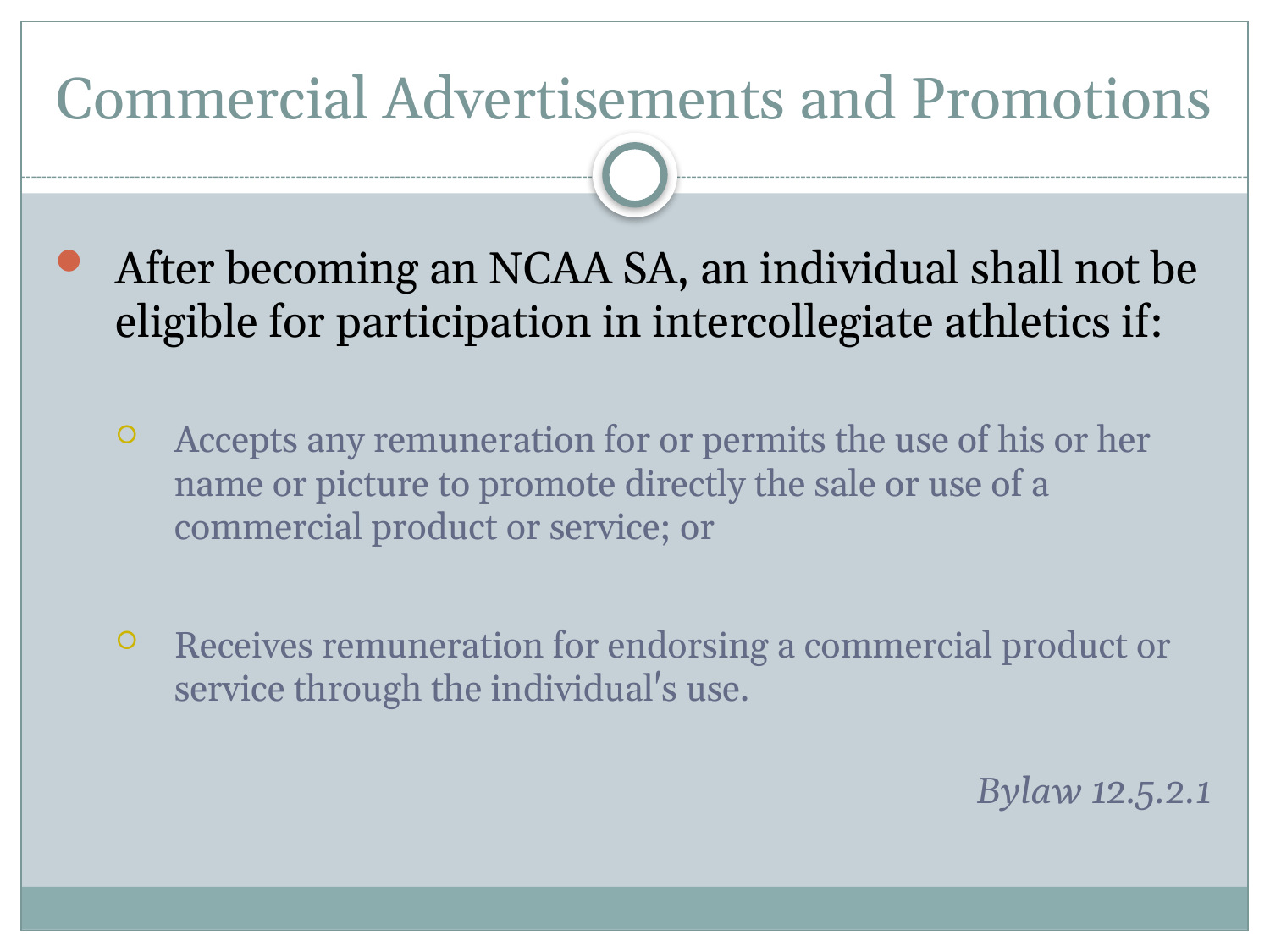

# Commercial Advertisements and Promotions
After becoming an NCAA SA, an individual shall not be eligible for participation in intercollegiate athletics if:

Accepts any remuneration for or permits the use of his or her name or picture to promote directly the sale or use of a commercial product or service; or

Receives remuneration for endorsing a commercial product or service through the individual's use.

Bylaw 12.5.2.1